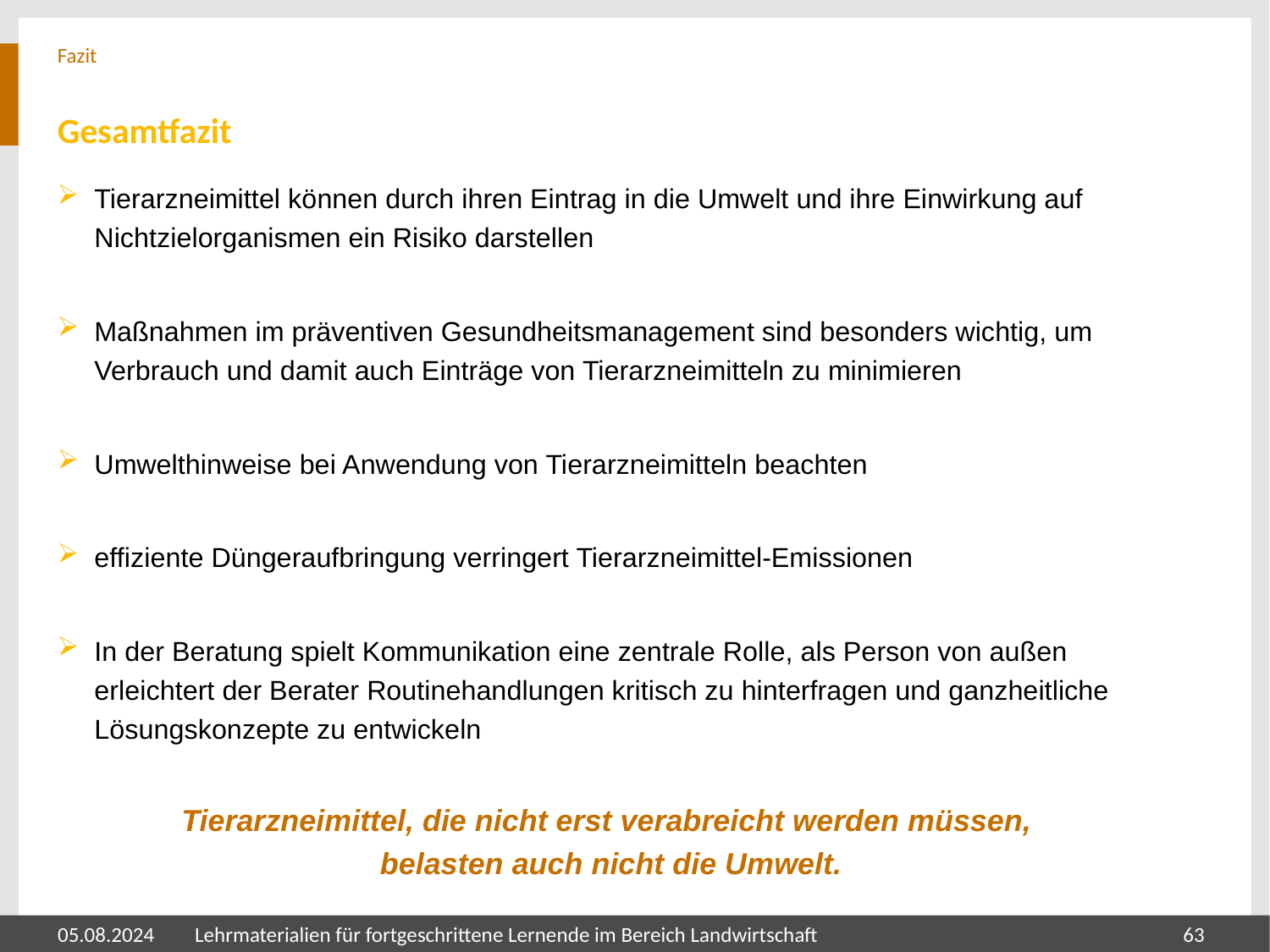

Fazit
# Gesamtfazit
Tierarzneimittel können durch ihren Eintrag in die Umwelt und ihre Einwirkung auf Nichtzielorganismen ein Risiko darstellen

Maßnahmen im präventiven Gesundheitsmanagement sind besonders wichtig, um Verbrauch und damit auch Einträge von Tierarzneimitteln zu minimieren

Umwelthinweise bei Anwendung von Tierarzneimitteln beachten

effiziente Düngeraufbringung verringert Tierarzneimittel-Emissionen

In der Beratung spielt Kommunikation eine zentrale Rolle, als Person von außen erleichtert der Berater Routinehandlungen kritisch zu hinterfragen und ganzheitliche Lösungskonzepte zu entwickeln

Tierarzneimittel, die nicht erst verabreicht werden müssen,
belasten auch nicht die Umwelt.

05.08.2024
Lehrmaterialien für fortgeschrittene Lernende im Bereich Landwirtschaft
63